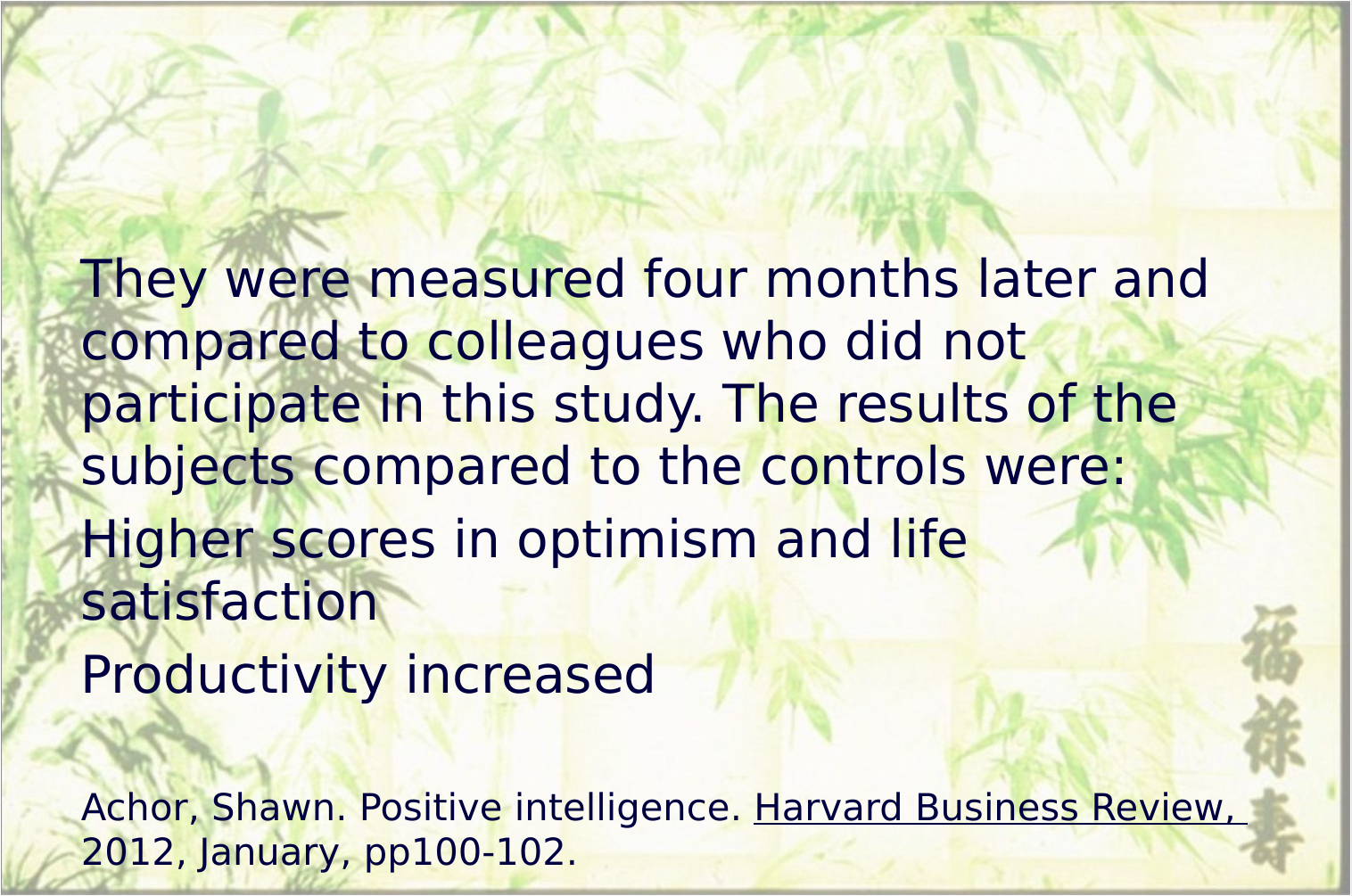

They were measured four months later and compared to colleagues who did not participate in this study. The results of the subjects compared to the controls were:
Higher scores in optimism and life satisfaction
Productivity increased

Achor, Shawn. Positive intelligence. Harvard Business Review,  2012, January, pp100-102.